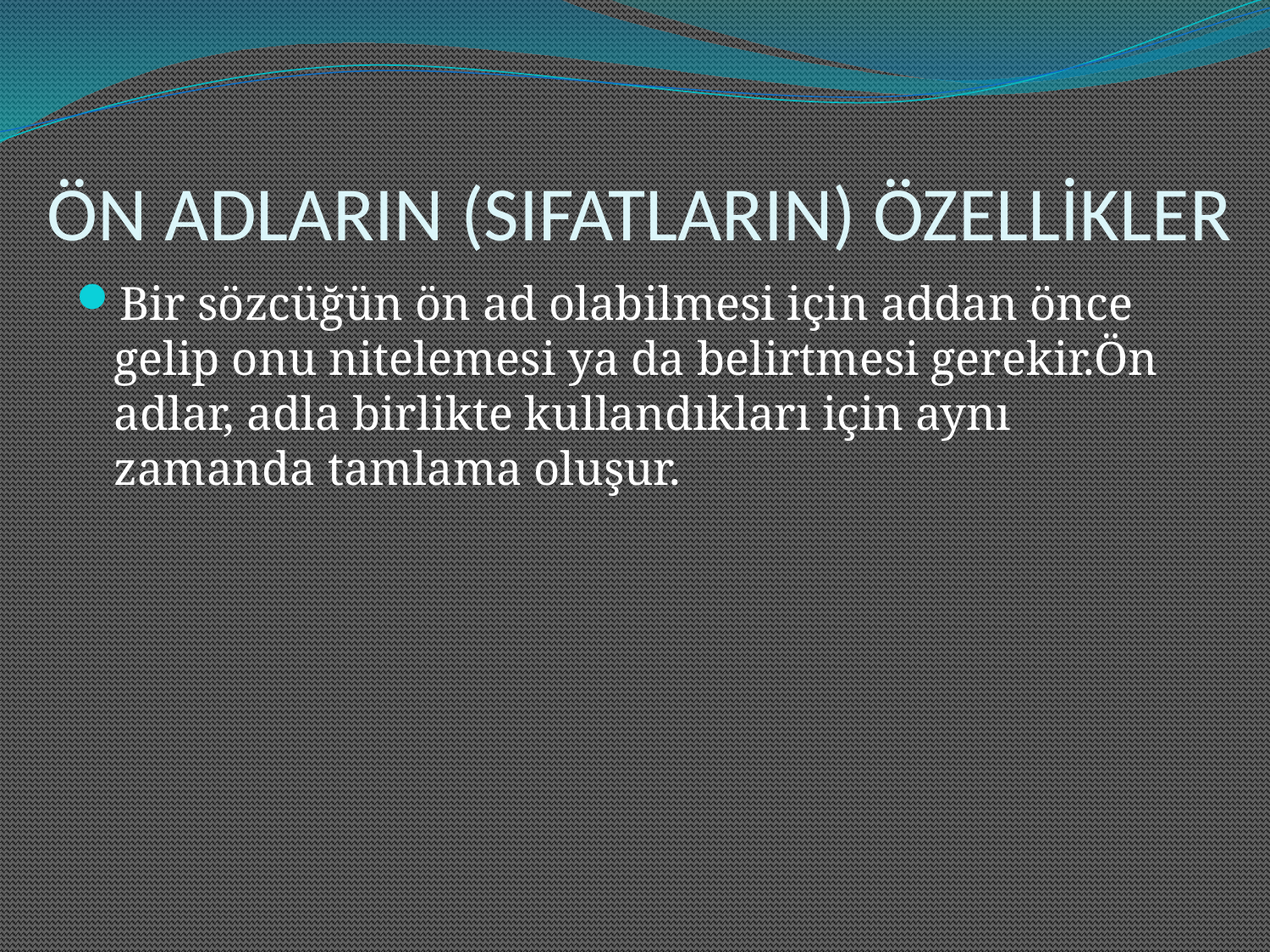

# ÖN ADLARIN (SIFATLARIN) ÖZELLİKLER
Bir sözcüğün ön ad olabilmesi için addan önce gelip onu nitelemesi ya da belirtmesi gerekir.Ön adlar, adla birlikte kullandıkları için aynı zamanda tamlama oluşur.